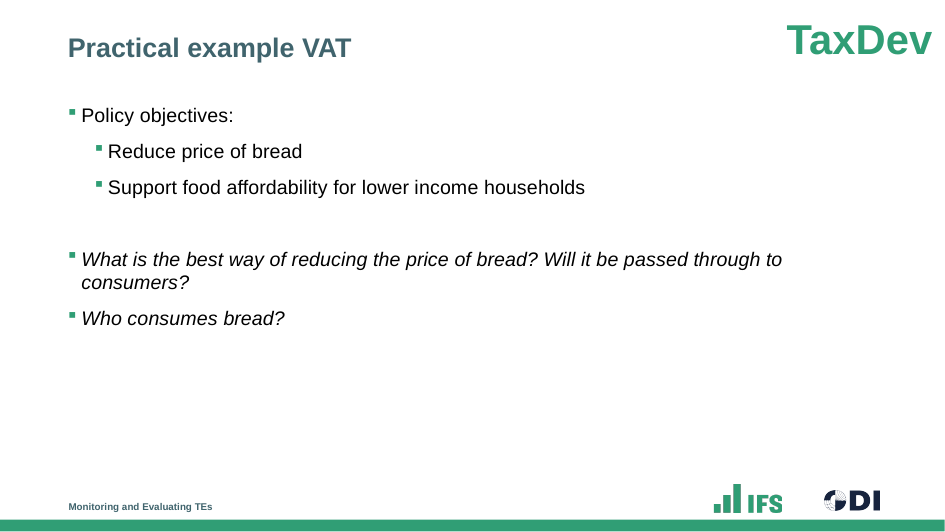

# Practical example VAT
Policy objectives:
Reduce price of bread
Support food affordability for lower income households

What is the best way of reducing the price of bread? Will it be passed through to consumers?
Who consumes bread?
Monitoring and Evaluating TEs